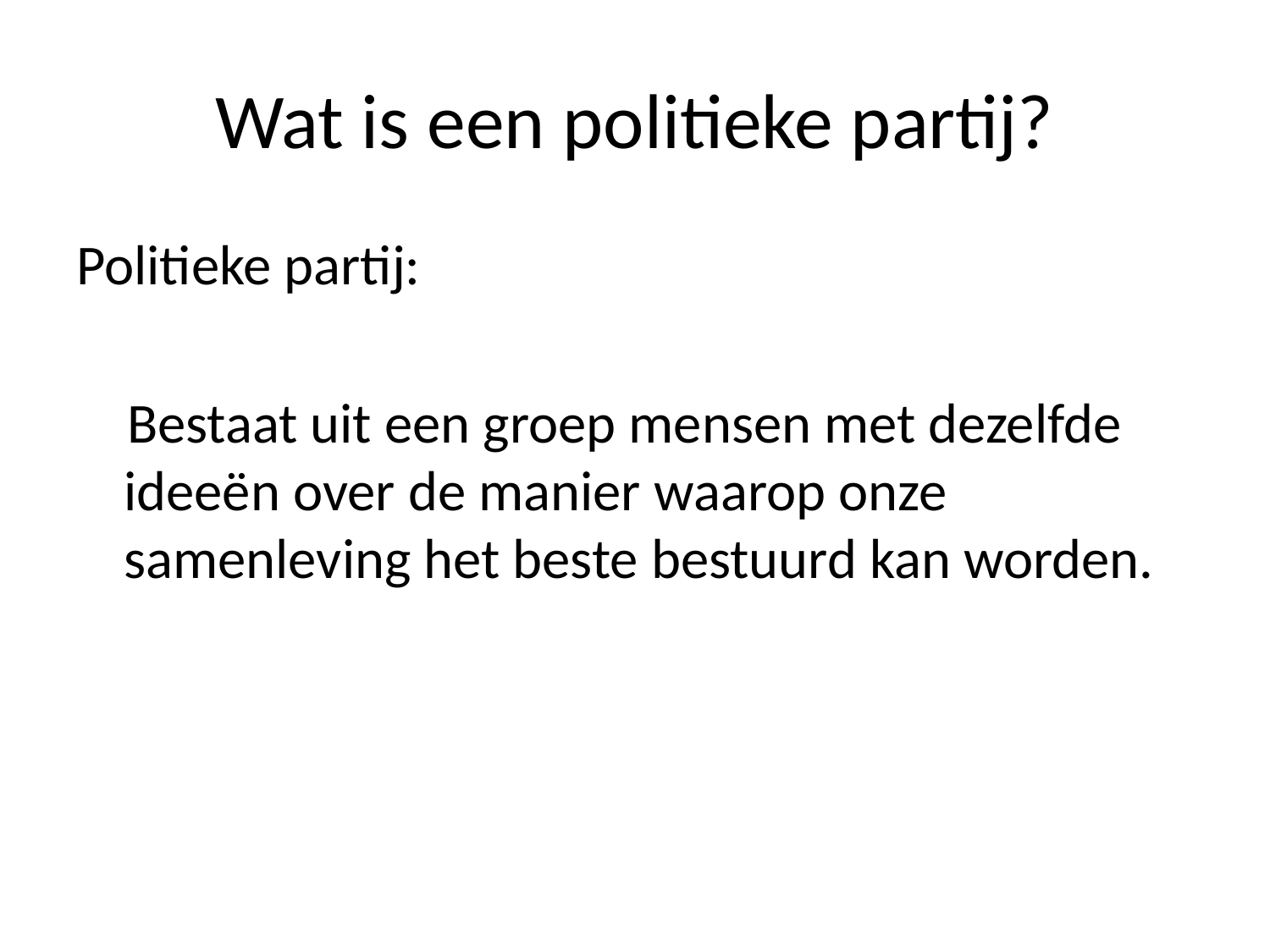

# Wat is een politieke partij?
Politieke partij:

    Bestaat uit een groep mensen met dezelfde ideeën over de manier waarop onze samenleving het beste bestuurd kan worden.